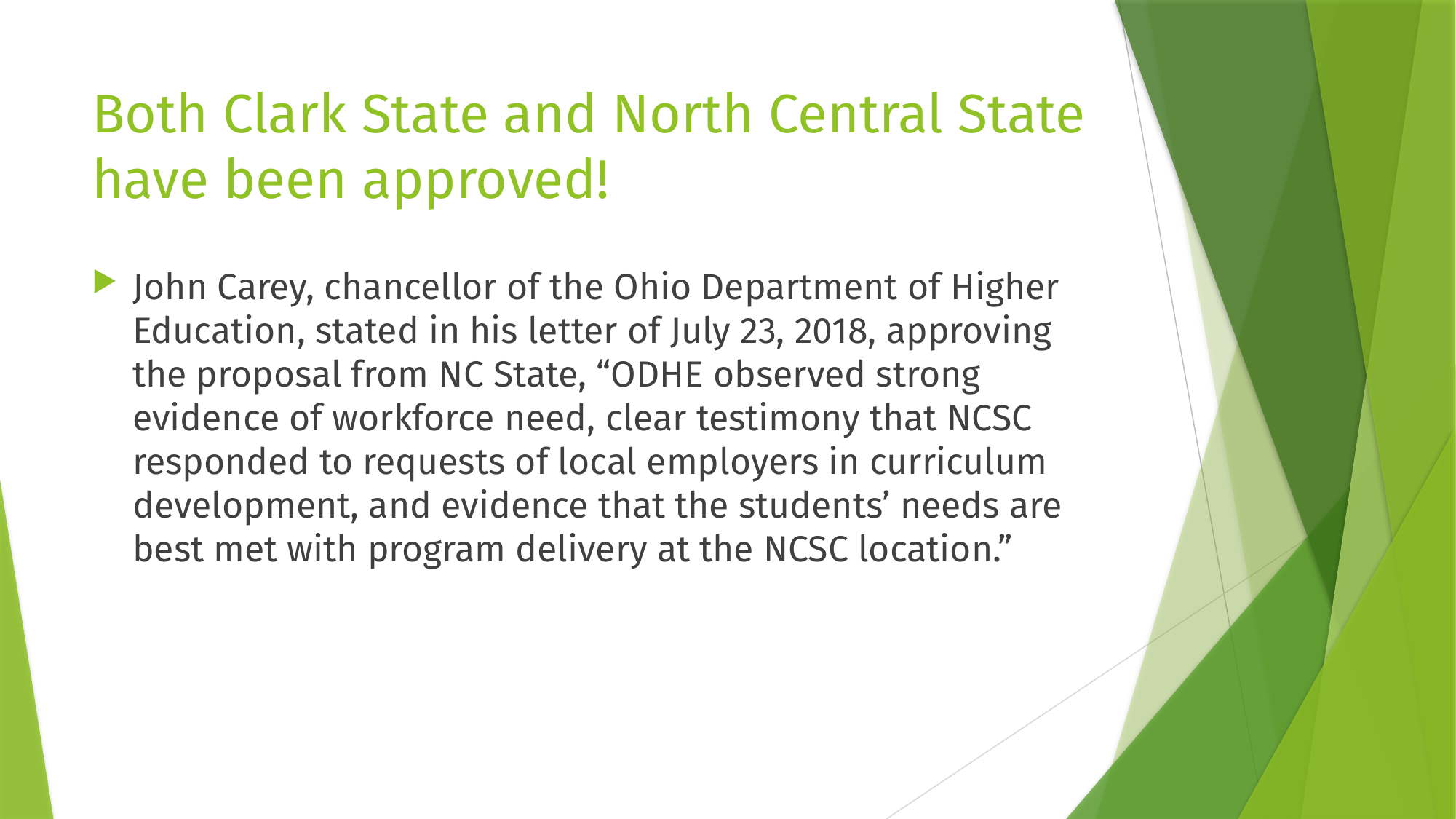

# Both Clark State and North Central State have been approved!
John Carey, chancellor of the Ohio Department of Higher Education, stated in his letter of July 23, 2018, approving the proposal from NC State, “ODHE observed strong evidence of workforce need, clear testimony that NCSC responded to requests of local employers in curriculum development, and evidence that the students’ needs are best met with program delivery at the NCSC location.”